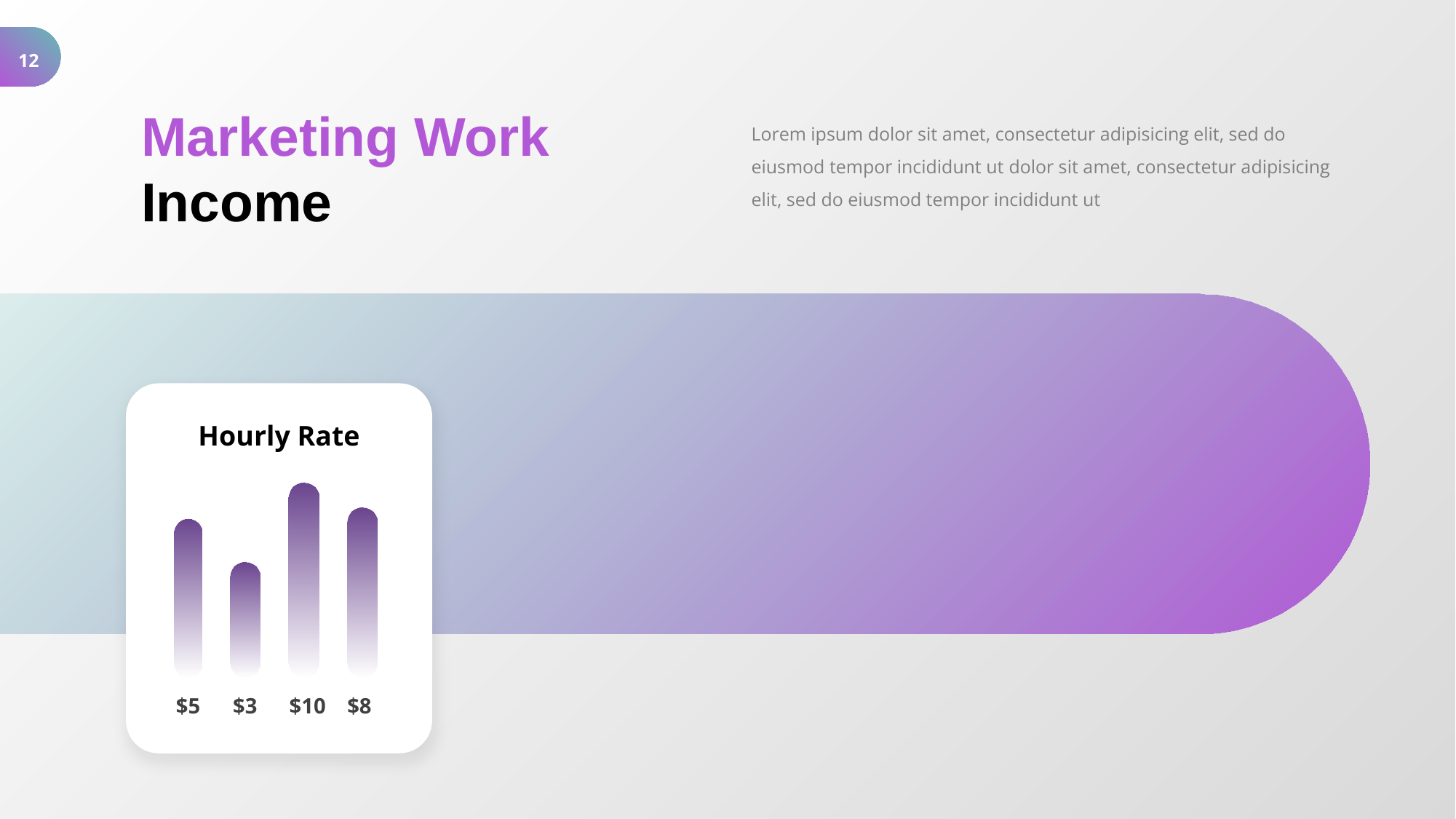

12
Marketing Work
Income
Lorem ipsum dolor sit amet, consectetur adipisicing elit, sed do eiusmod tempor incididunt ut dolor sit amet, consectetur adipisicing elit, sed do eiusmod tempor incididunt ut

Hourly Rate

$5
$3
$10
$8